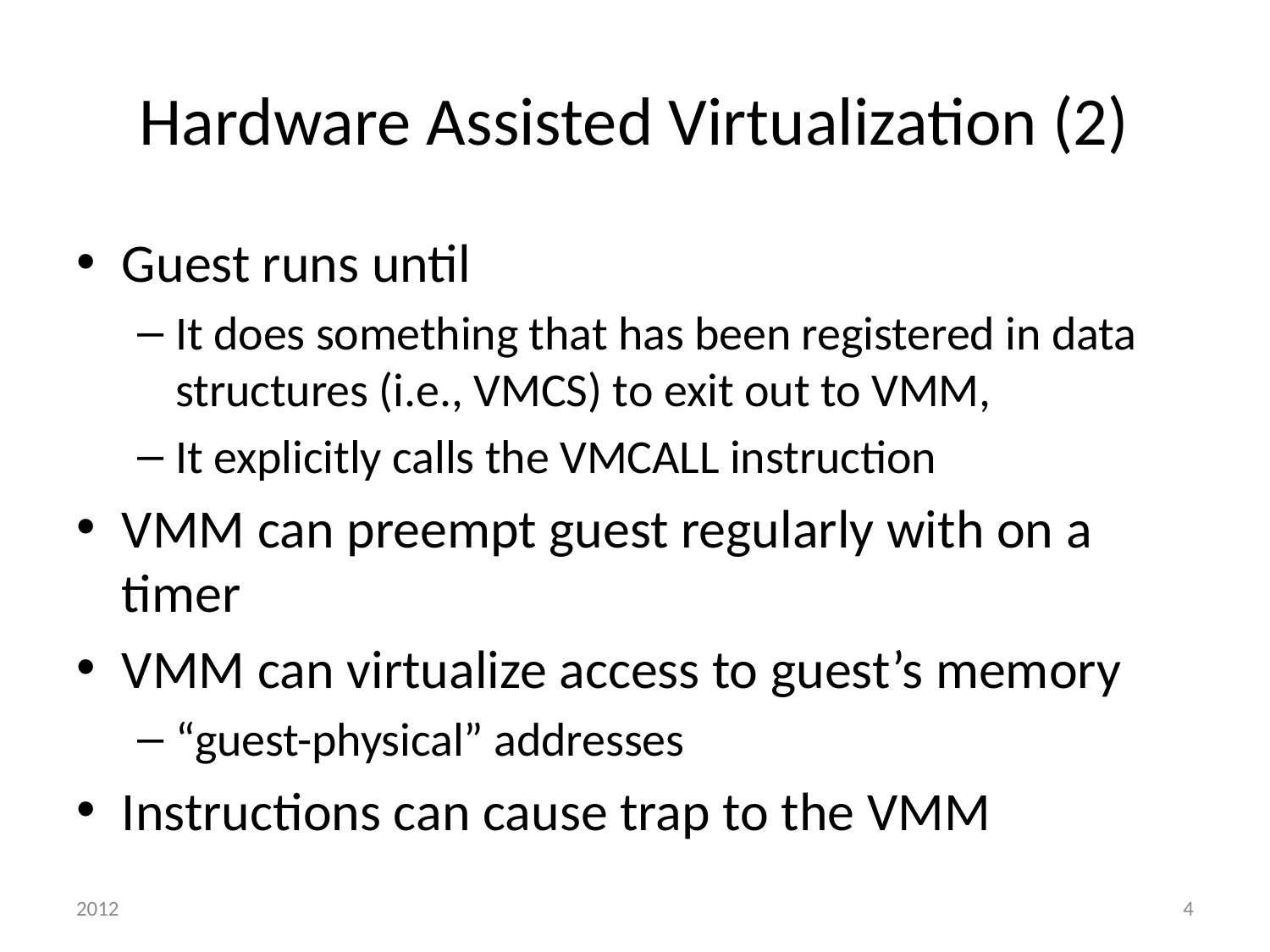

# Hardware Assisted Virtualization (2)
Guest runs until
It does something that has been registered in data structures (i.e., VMCS) to exit out to VMM,
It explicitly calls the VMCALL instruction
VMM can preempt guest regularly with on a timer
VMM can virtualize access to guest’s memory
“guest-physical” addresses
Instructions can cause trap to the VMM
2012

4